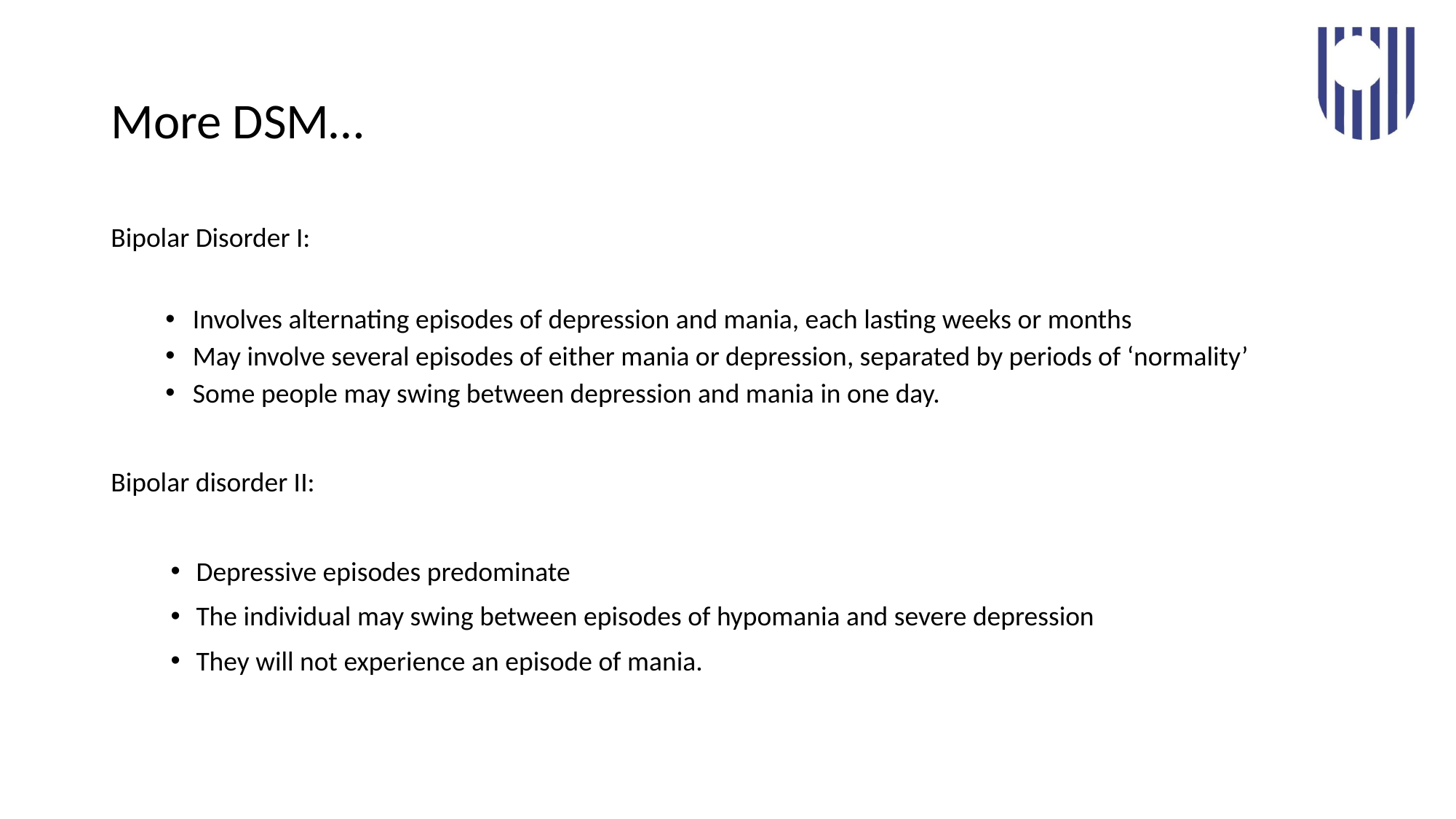

# More DSM…
Bipolar Disorder I:

Involves alternating episodes of depression and mania, each lasting weeks or months
May involve several episodes of either mania or depression, separated by periods of ‘normality’
Some people may swing between depression and mania in one day.

Bipolar disorder II:

Depressive episodes predominate
The individual may swing between episodes of hypomania and severe depression
They will not experience an episode of mania.